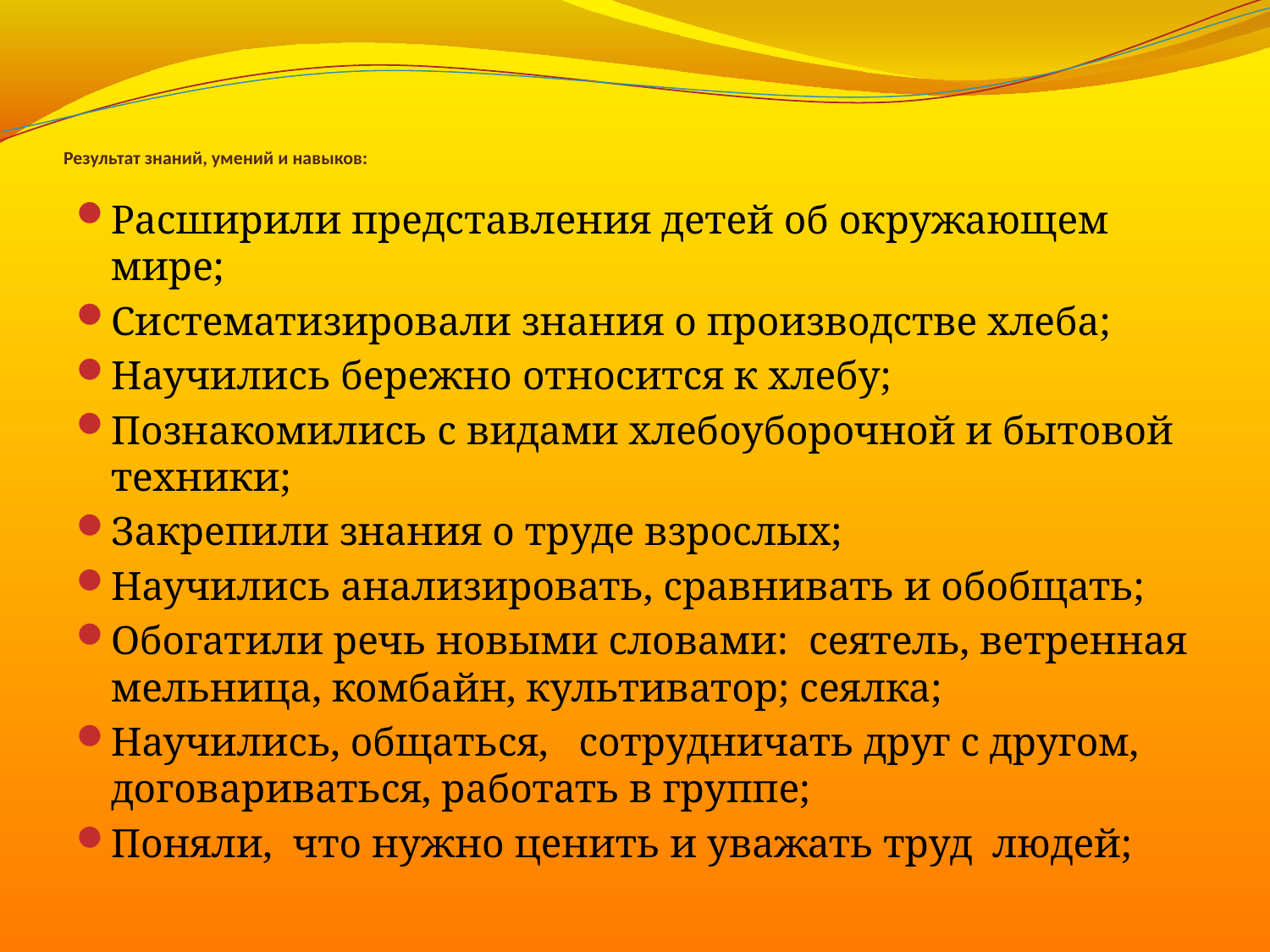

# Результат знаний, умений и навыков:
Расширили представления детей об окружающем мире;
Систематизировали знания о производстве хлеба;
Научились бережно относится к хлебу;
Познакомились с видами хлебоуборочной и бытовой техники;
Закрепили знания о труде взрослых;
Научились анализировать, сравнивать и обобщать;
Обогатили речь новыми словами:  сеятель, ветренная мельница, комбайн, культиватор; сеялка;
Научились, общаться,   сотрудничать друг с другом, договариваться, работать в группе;
Поняли,  что нужно ценить и уважать труд  людей;